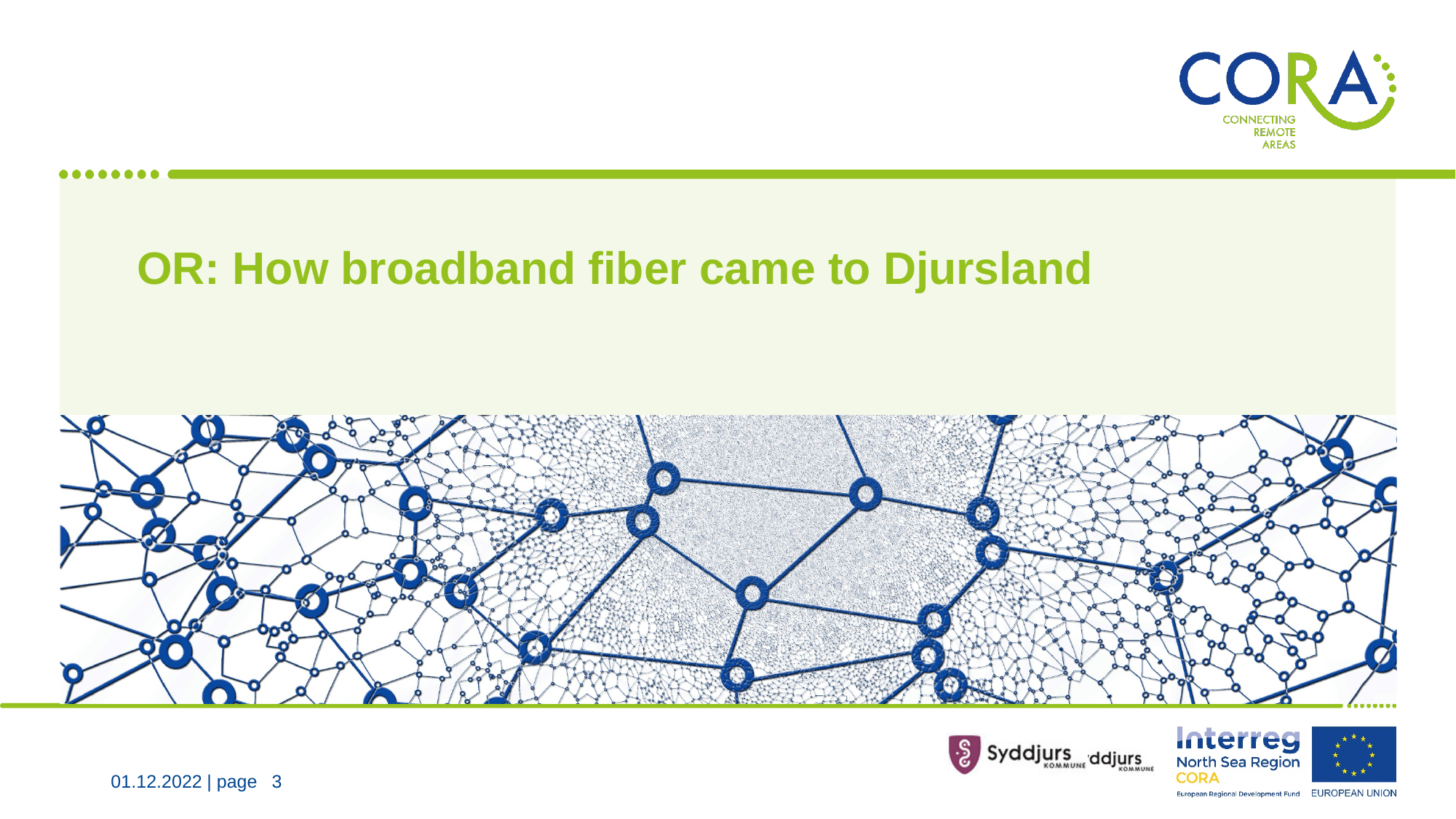

# OR: How broadband fiber came to Djursland
01.12.2022
| page
3